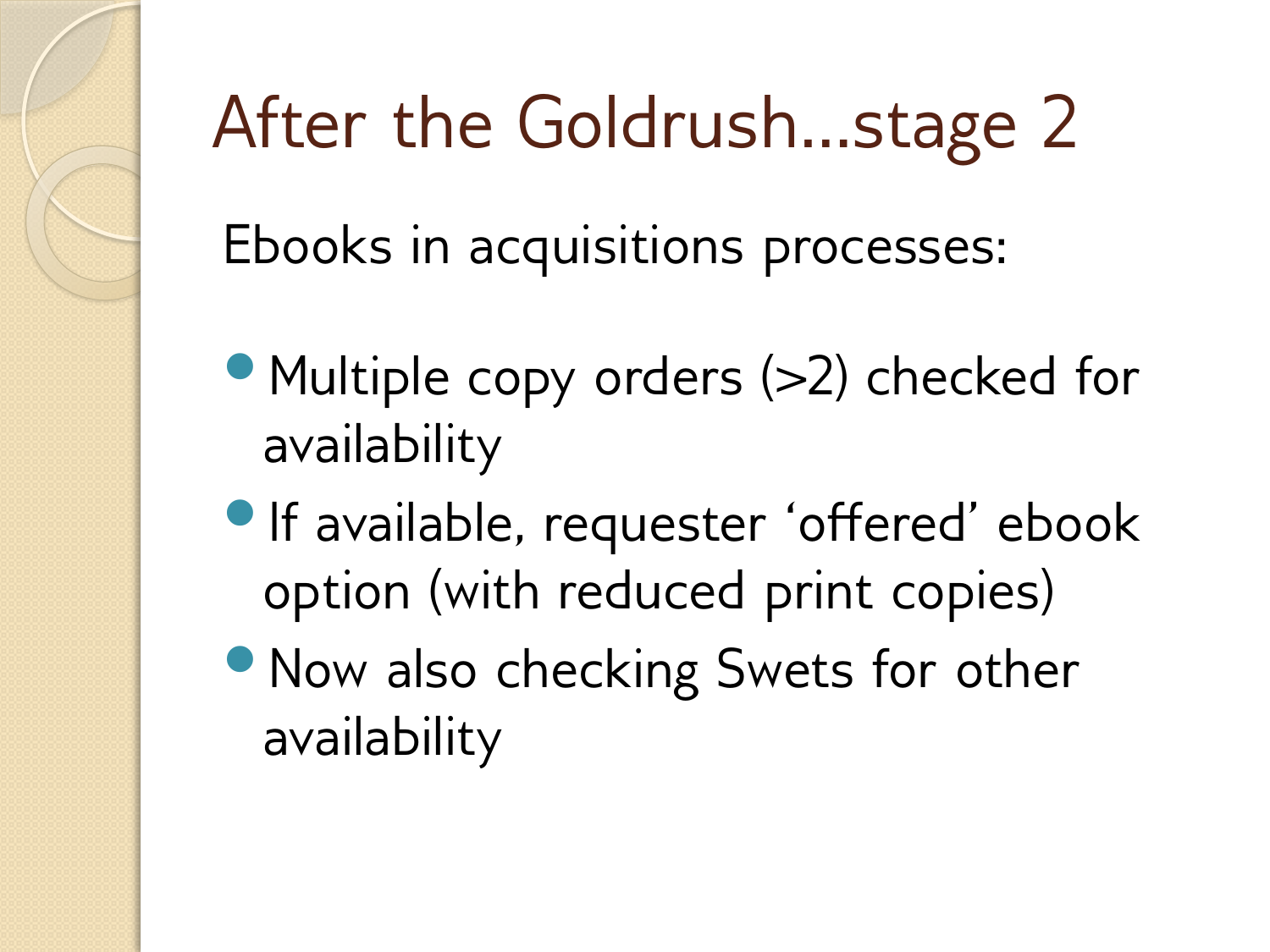

# After the Goldrush…stage 2
Ebooks in acquisitions processes:

Multiple copy orders (>2) checked for availability
If available, requester ‘offered’ ebook option (with reduced print copies)
Now also checking Swets for other availability